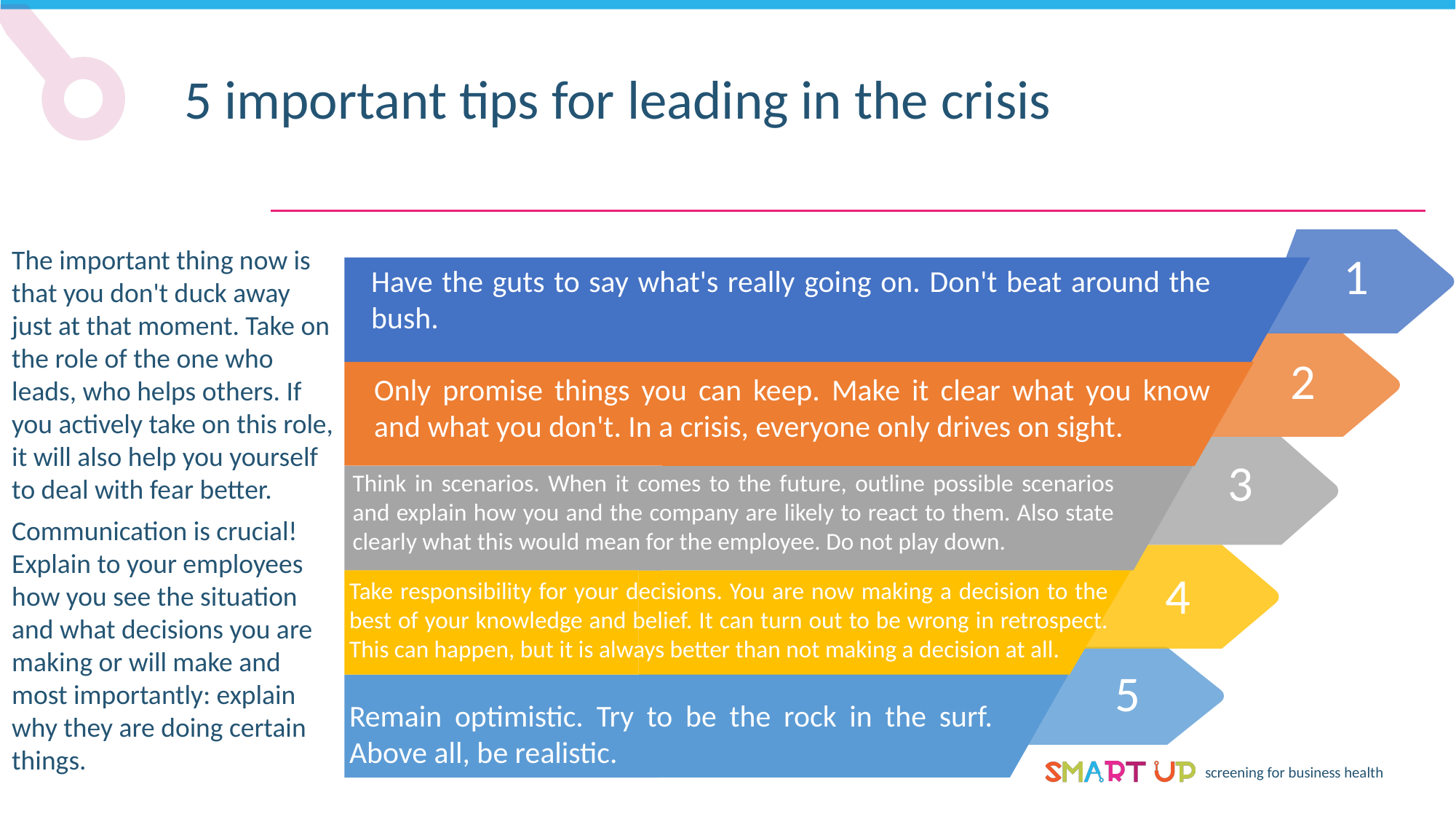

5 important tips for leading in the crisis

1
Have the guts to say what's really going on. Don't beat around the bush.

2

Only promise things you can keep. Make it clear what you know and what you don't. In a crisis, everyone only drives on sight.

3
Think in scenarios. When it comes to the future, outline possible scenarios and explain how you and the company are likely to react to them. Also state clearly what this would mean for the employee. Do not play down.

4

Take responsibility for your decisions. You are now making a decision to the best of your knowledge and belief. It can turn out to be wrong in retrospect. This can happen, but it is always better than not making a decision at all.

5

Remain optimistic. Try to be the rock in the surf. Above all, be realistic.
The important thing now is that you don't duck away just at that moment. Take on the role of the one who leads, who helps others. If you actively take on this role, it will also help you yourself to deal with fear better.
Communication is crucial! Explain to your employees how you see the situation and what decisions you are making or will make and most importantly: explain why they are doing certain things.